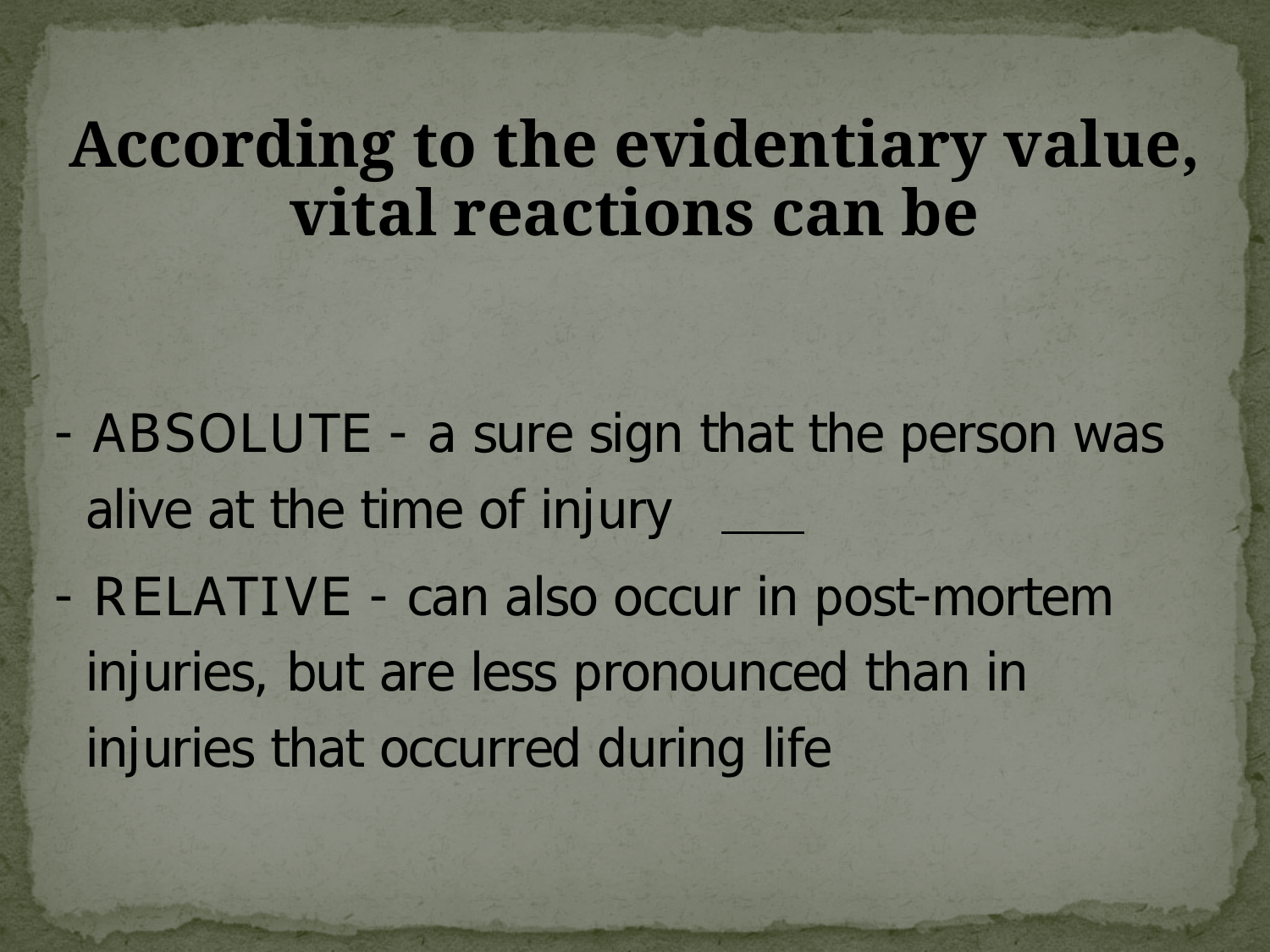

According to the evidentiary value, vital reactions can be
- ABSOLUTE - a sure sign that the person was alive at the time of injury
- RELATIVE - can also occur in post-mortem injuries, but are less pronounced than in injuries that occurred during life